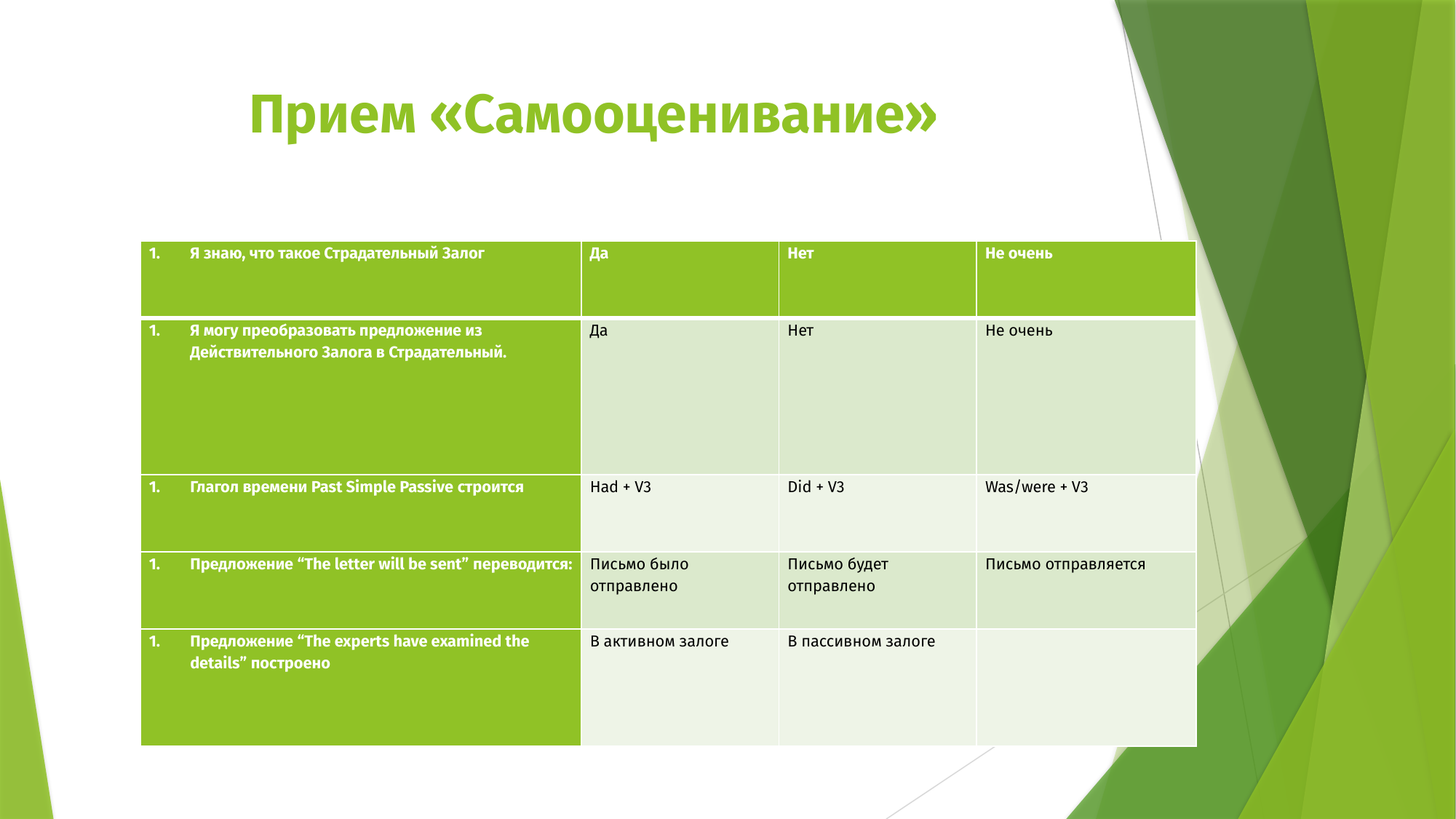

# Прием «Самооценивание»
| Я знаю, что такое Страдательный Залог | Да | Нет | Не очень |
| --- | --- | --- | --- |
| Я могу преобразовать предложение из Действительного Залога в Страдательный. | Да | Нет | Не очень |
| Глагол времени Past Simple Passive строится | Had + V3 | Did + V3 | Was/were + V3 |
| Предложение “The letter will be sent” переводится: | Письмо было отправлено | Письмо будет отправлено | Письмо отправляется |
| Предложение “The experts have examined the details” построено | В активном залоге | В пассивном залоге |  |